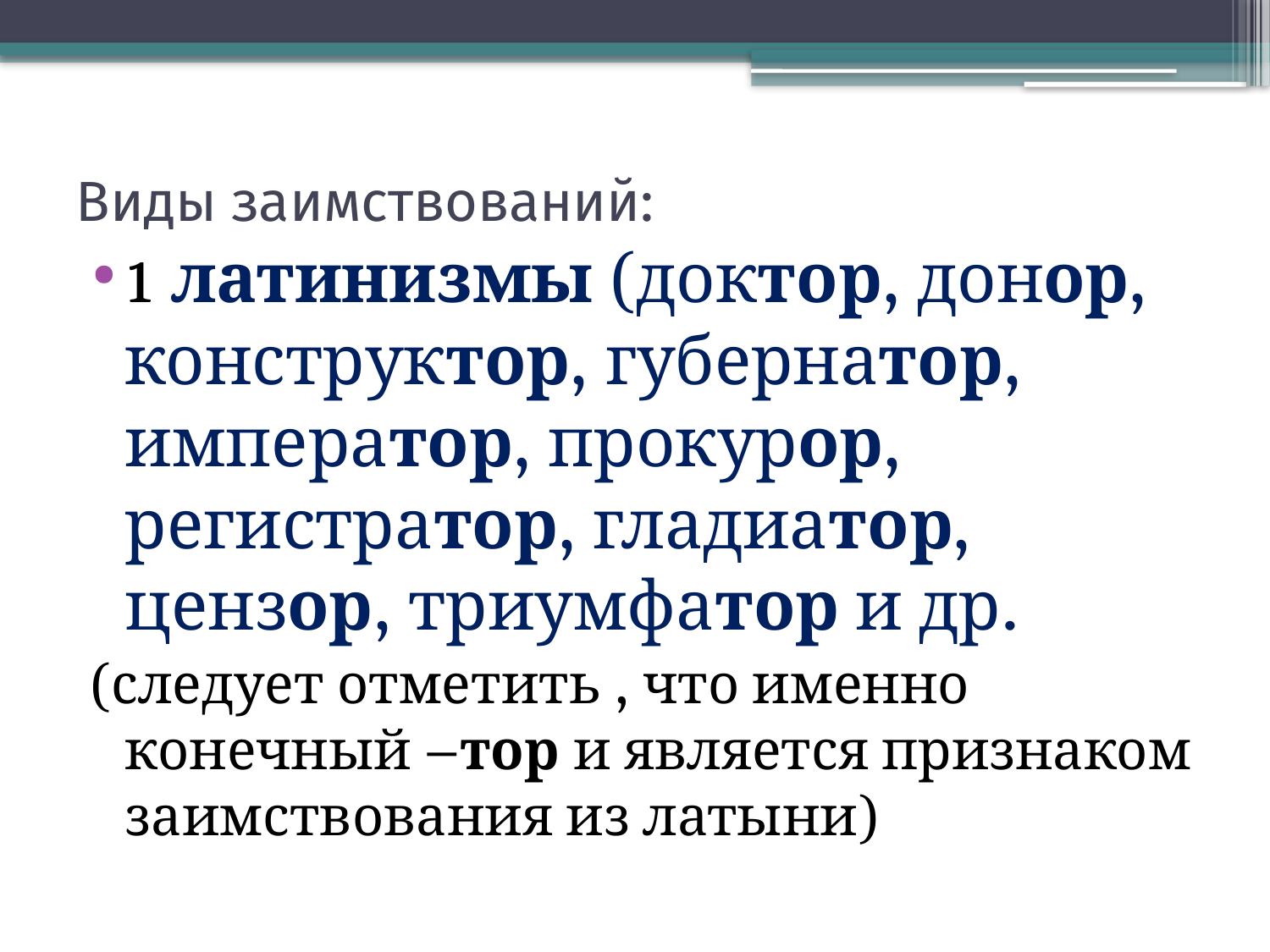

# Виды заимствований:
1 латинизмы (доктор, донор, конструктор, губернатор, император, прокурор, регистратор, гладиатор, цензор, триумфатор и др.
(следует отметить , что именно конечный –тор и является признаком заимствования из латыни)